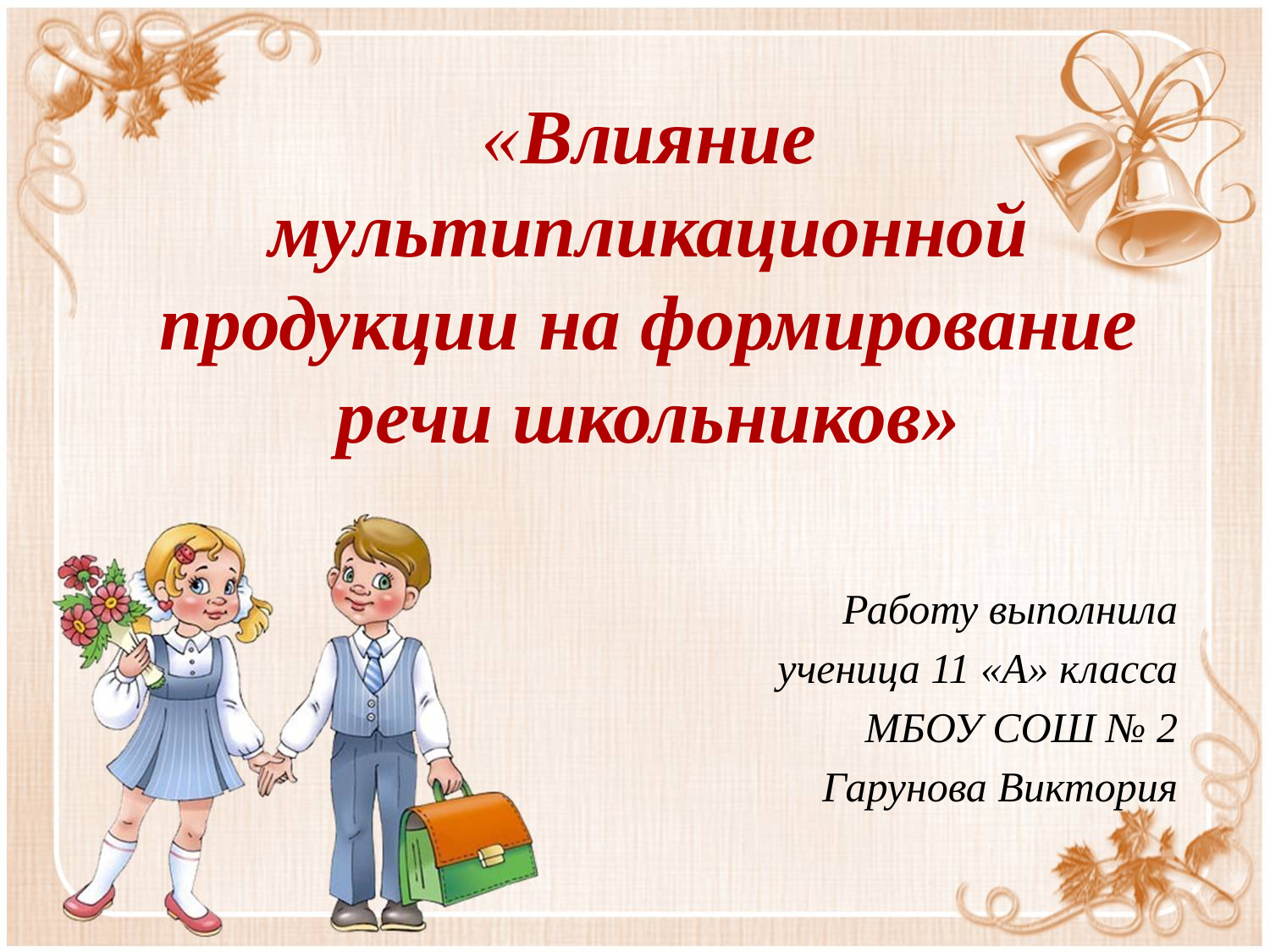

# «Влияние мультипликационной продукции на формирование речи школьников»
Работу выполнила
ученица 11 «А» класса
МБОУ СОШ № 2
Гарунова Виктория